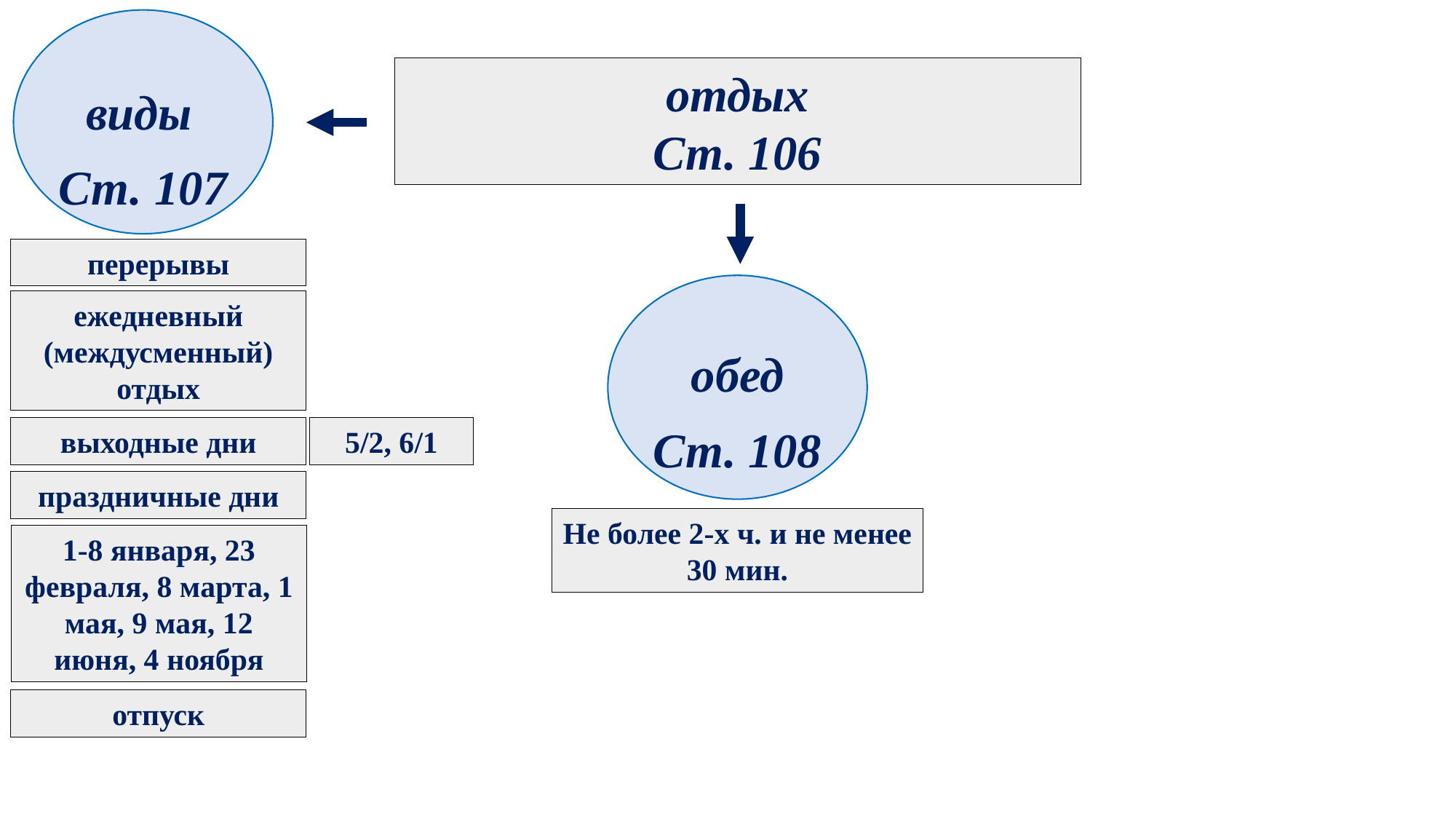

отдых
Ст. 106
виды
Ст. 107
перерывы

ежедневный (междусменный) отдых
обед
Ст. 108
выходные дни
5/2, 6/1
праздничные дни
Не более 2-х ч. и не менее 30 мин.
1-8 января, 23 февраля, 8 марта, 1 мая, 9 мая, 12 июня, 4 ноября
отпуск